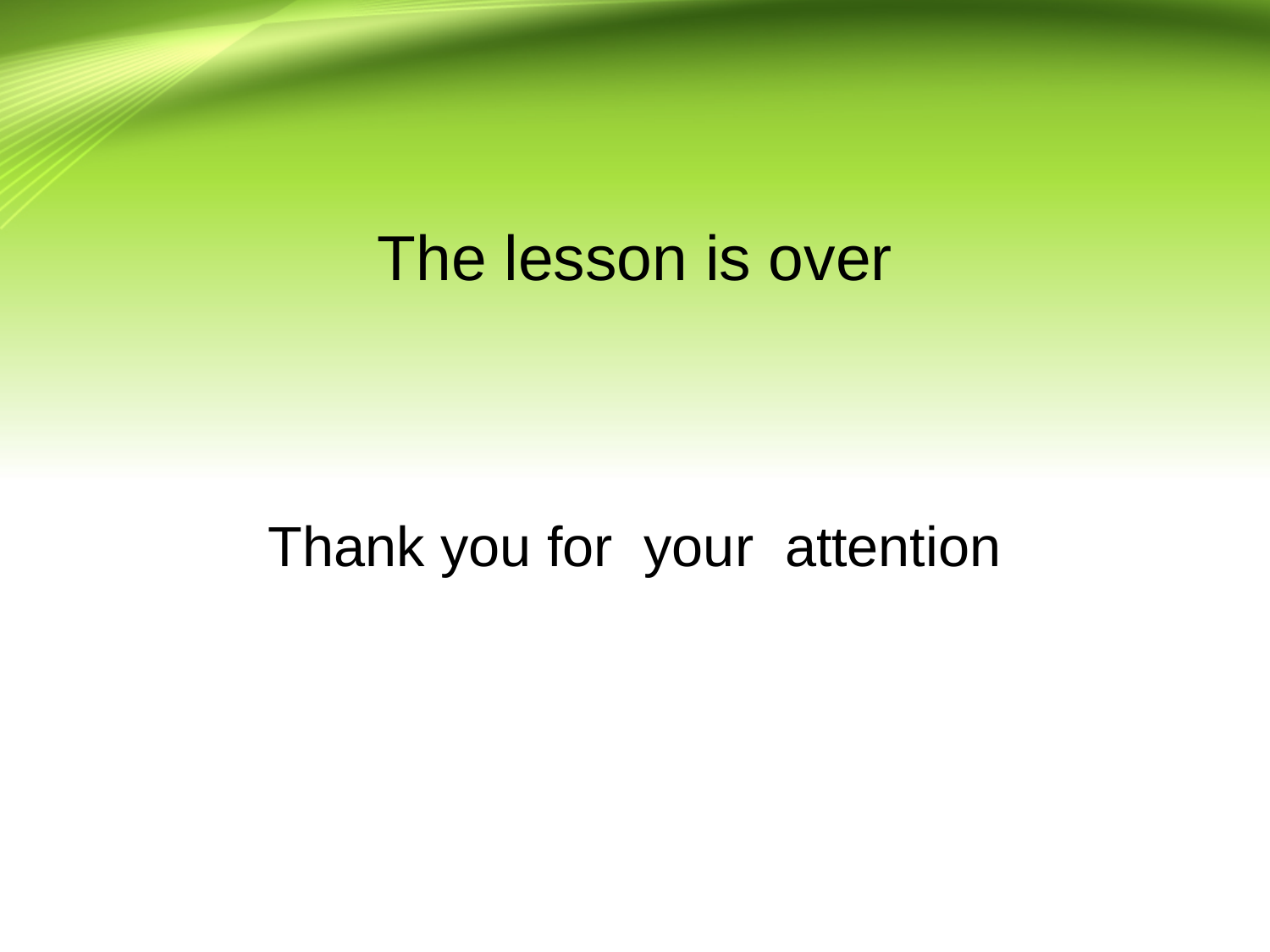

# The lesson is over
Thank you for  your  attention